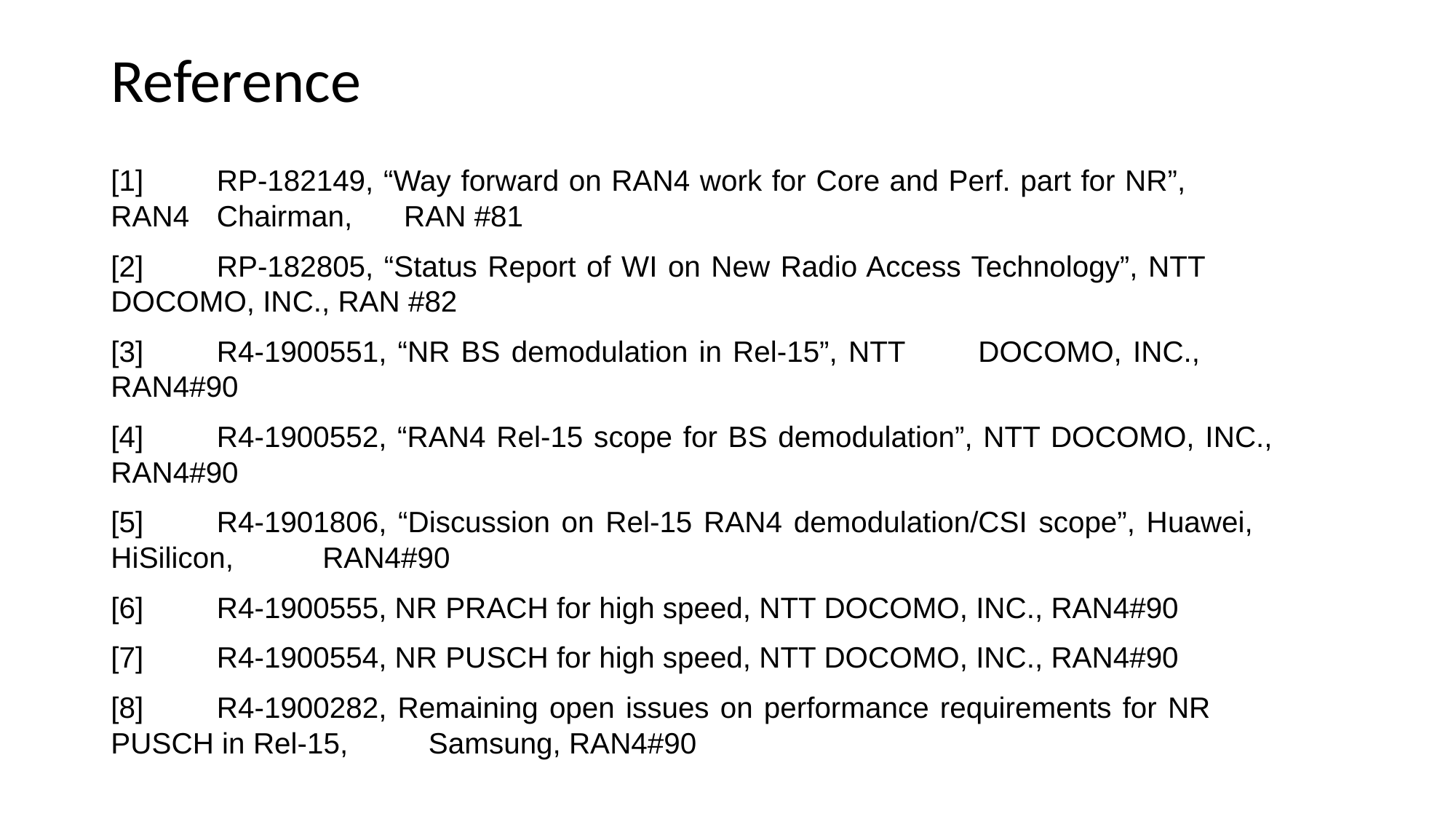

# Reference
[1]	RP-182149, “Way forward on RAN4 work for Core and Perf. part for NR”, 　	RAN4 	Chairman, 　RAN #81
[2]	RP-182805, “Status Report of WI on New Radio Access Technology”, NTT 	DOCOMO, INC., RAN #82
[3]	R4-1900551, “NR BS demodulation in Rel-15”, NTT 	DOCOMO, INC., 	RAN4#90
[4]	R4-1900552, “RAN4 Rel-15 scope for BS demodulation”, NTT DOCOMO, INC., 	RAN4#90
[5]	R4-1901806, “Discussion on Rel-15 RAN4 demodulation/CSI scope”, Huawei, 	HiSilicon, 	RAN4#90
[6]	R4-1900555, NR PRACH for high speed, NTT DOCOMO, INC., RAN4#90
[7]	R4-1900554, NR PUSCH for high speed, NTT DOCOMO, INC., RAN4#90
[8]	R4-1900282, Remaining open issues on performance requirements for NR 	PUSCH in Rel-15, 	Samsung, RAN4#90